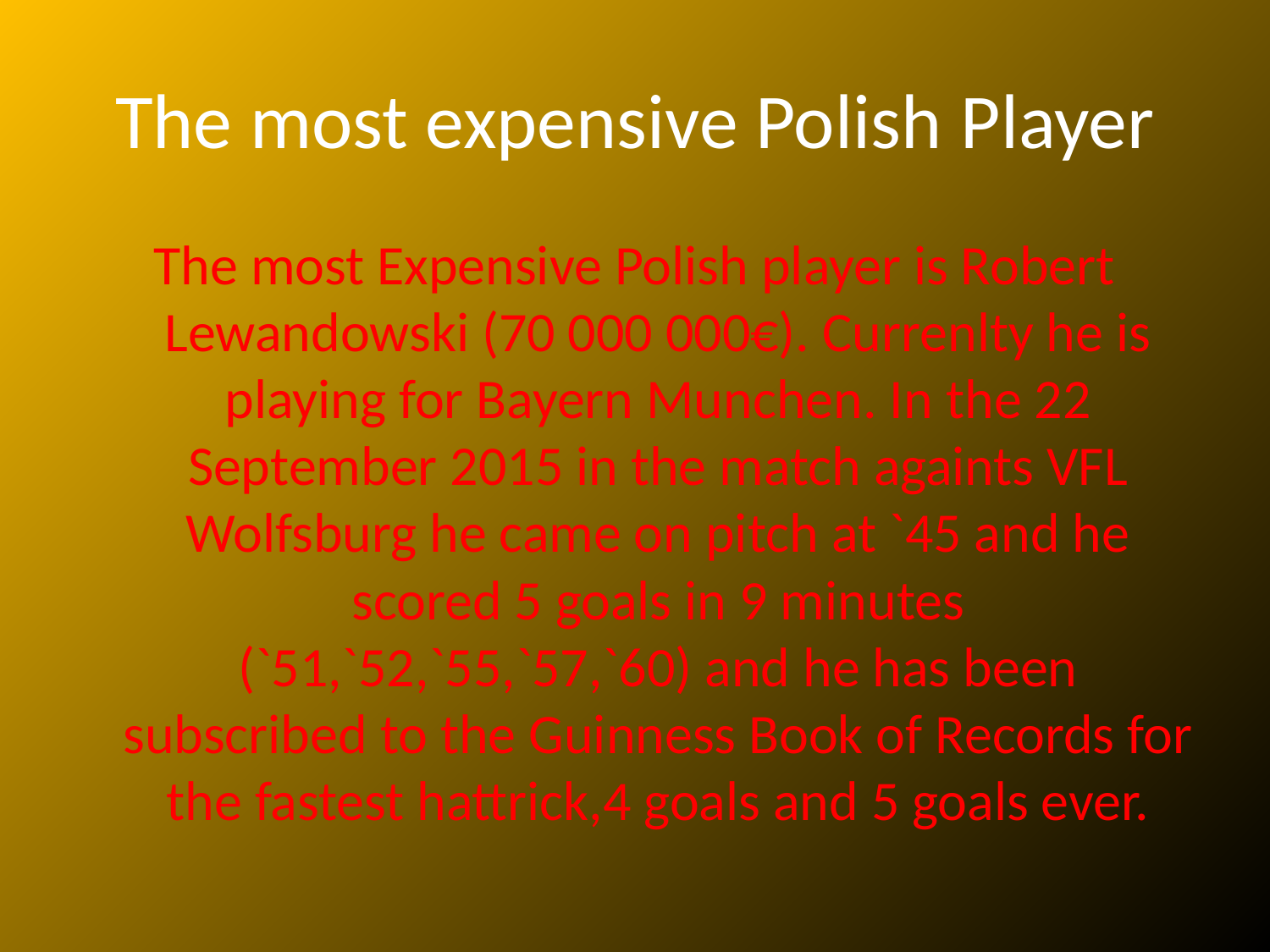

# The most expensive Polish Player
The most Expensive Polish player is Robert Lewandowski (70 000 000€). Currenlty he is playing for Bayern Munchen. In the 22 September 2015 in the match againts VFL Wolfsburg he came on pitch at `45 and he scored 5 goals in 9 minutes (`51,`52,`55,`57,`60) and he has been subscribed to the Guinness Book of Records for the fastest hattrick,4 goals and 5 goals ever.